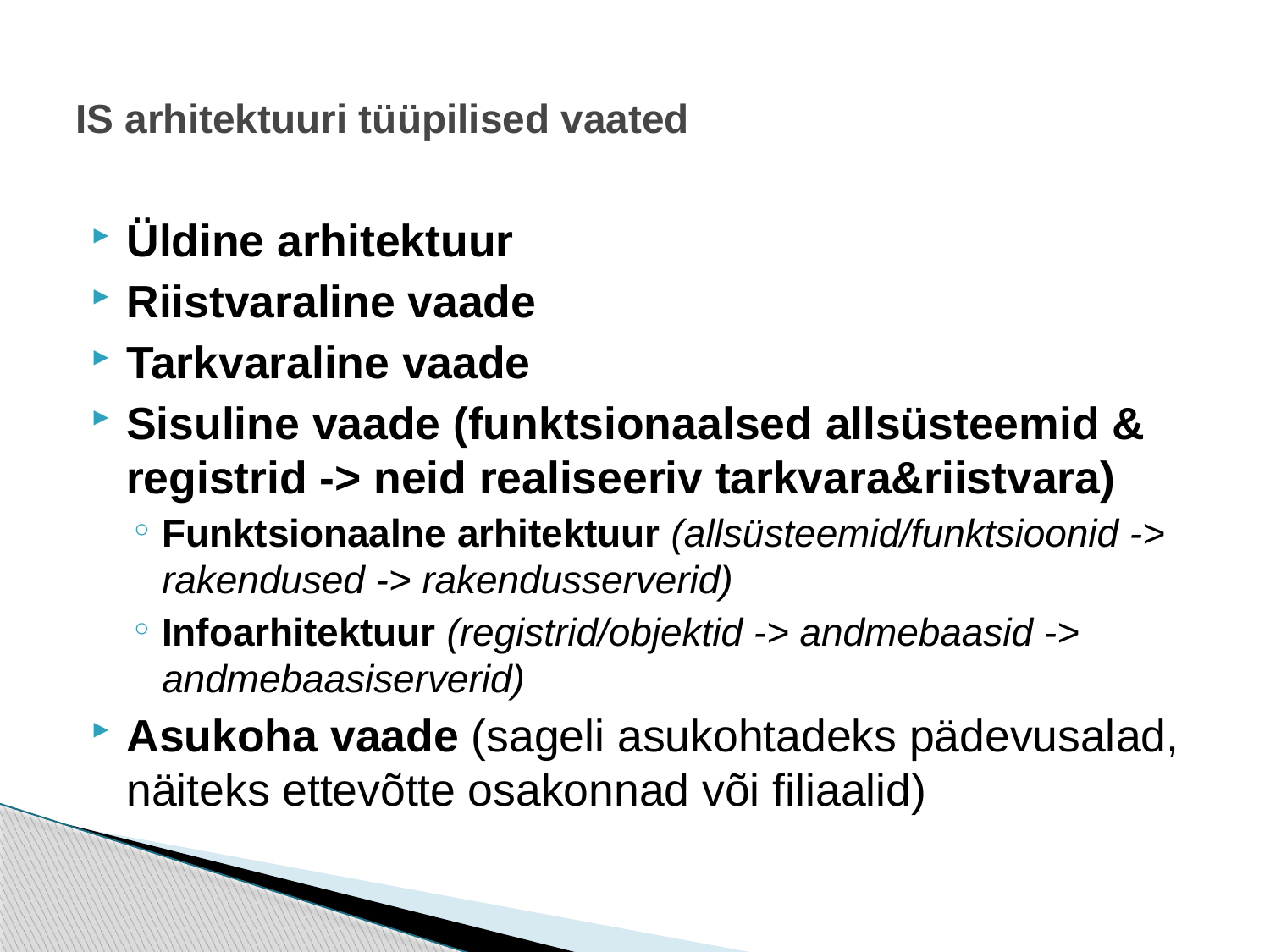

# IS arhitektuuri tüüpilised vaated
Üldine arhitektuur
Riistvaraline vaade
Tarkvaraline vaade
Sisuline vaade (funktsionaalsed allsüsteemid & registrid -> neid realiseeriv tarkvara&riistvara)
Funktsionaalne arhitektuur (allsüsteemid/funktsioonid -> rakendused -> rakendusserverid)
Infoarhitektuur (registrid/objektid -> andmebaasid -> andmebaasiserverid)
Asukoha vaade (sageli asukohtadeks pädevusalad, näiteks ettevõtte osakonnad või filiaalid)